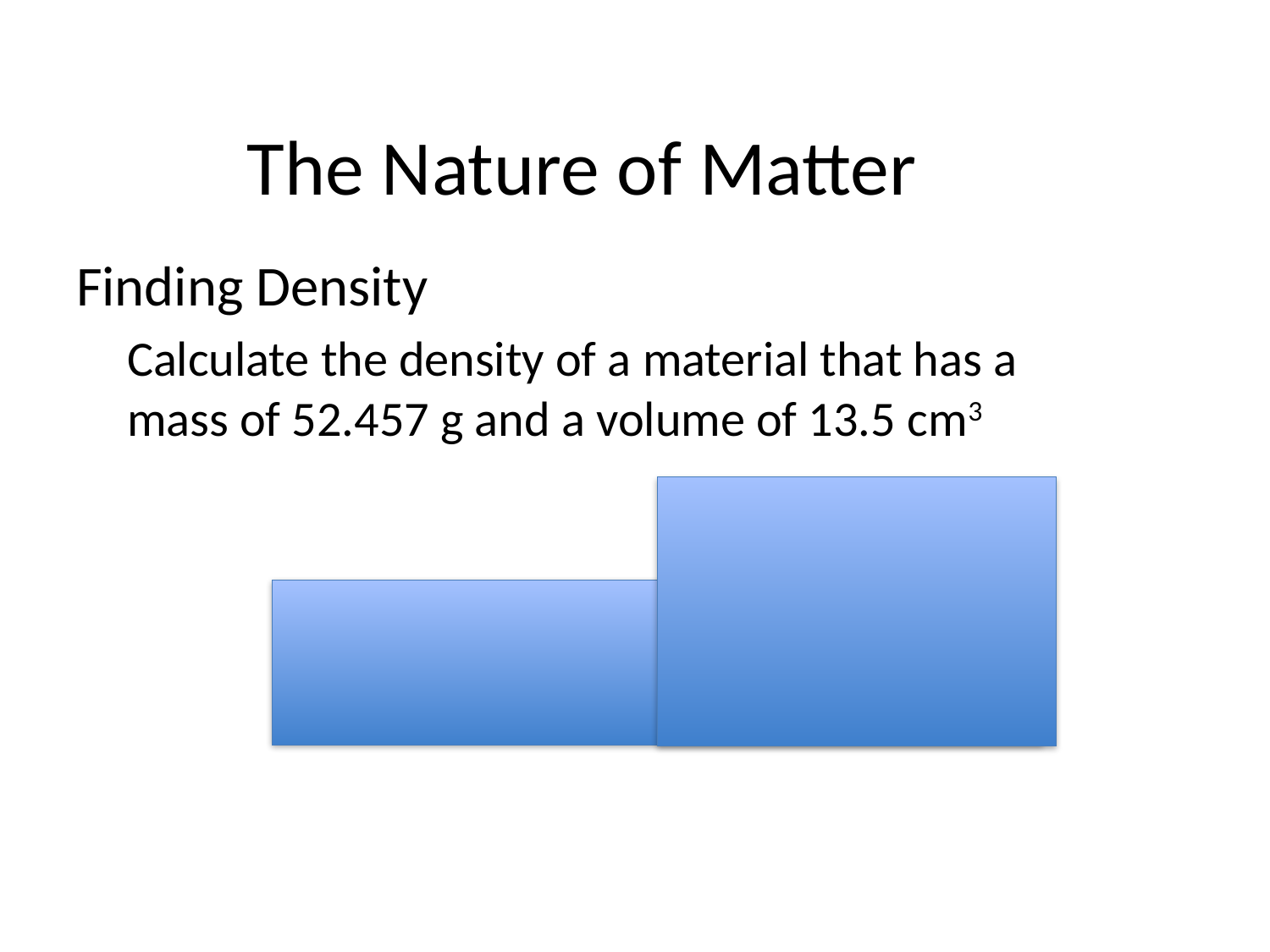

# The Nature of Matter
Finding Density
Calculate the density of a material that has a mass of 52.457 g and a volume of 13.5 cm3

52.457/13.5 = 3.89 g/cm3